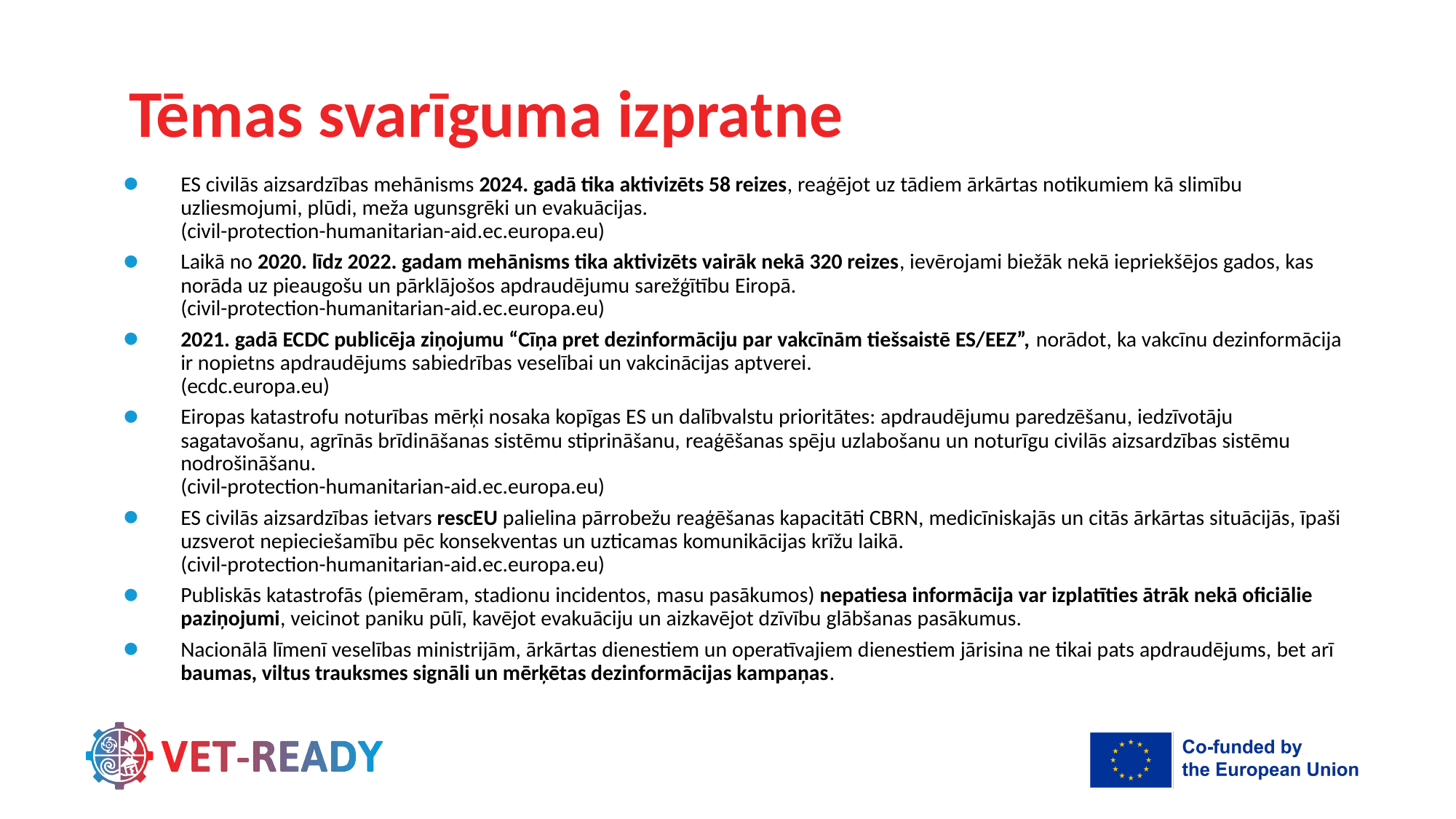

# Tēmas svarīguma izpratne
ES civilās aizsardzības mehānisms 2024. gadā tika aktivizēts 58 reizes, reaģējot uz tādiem ārkārtas notikumiem kā slimību uzliesmojumi, plūdi, meža ugunsgrēki un evakuācijas.
(civil-protection-humanitarian-aid.ec.europa.eu)
Laikā no 2020. līdz 2022. gadam mehānisms tika aktivizēts vairāk nekā 320 reizes, ievērojami biežāk nekā iepriekšējos gados, kas norāda uz pieaugošu un pārklājošos apdraudējumu sarežģītību Eiropā.
(civil-protection-humanitarian-aid.ec.europa.eu)
2021. gadā ECDC publicēja ziņojumu “Cīņa pret dezinformāciju par vakcīnām tiešsaistē ES/EEZ”, norādot, ka vakcīnu dezinformācija ir nopietns apdraudējums sabiedrības veselībai un vakcinācijas aptverei.
(ecdc.europa.eu)
Eiropas katastrofu noturības mērķi nosaka kopīgas ES un dalībvalstu prioritātes: apdraudējumu paredzēšanu, iedzīvotāju sagatavošanu, agrīnās brīdināšanas sistēmu stiprināšanu, reaģēšanas spēju uzlabošanu un noturīgu civilās aizsardzības sistēmu nodrošināšanu.
(civil-protection-humanitarian-aid.ec.europa.eu)
ES civilās aizsardzības ietvars rescEU palielina pārrobežu reaģēšanas kapacitāti CBRN, medicīniskajās un citās ārkārtas situācijās, īpaši uzsverot nepieciešamību pēc konsekventas un uzticamas komunikācijas krīžu laikā.
(civil-protection-humanitarian-aid.ec.europa.eu)
Publiskās katastrofās (piemēram, stadionu incidentos, masu pasākumos) nepatiesa informācija var izplatīties ātrāk nekā oficiālie paziņojumi, veicinot paniku pūlī, kavējot evakuāciju un aizkavējot dzīvību glābšanas pasākumus.
Nacionālā līmenī veselības ministrijām, ārkārtas dienestiem un operatīvajiem dienestiem jārisina ne tikai pats apdraudējums, bet arī baumas, viltus trauksmes signāli un mērķētas dezinformācijas kampaņas.